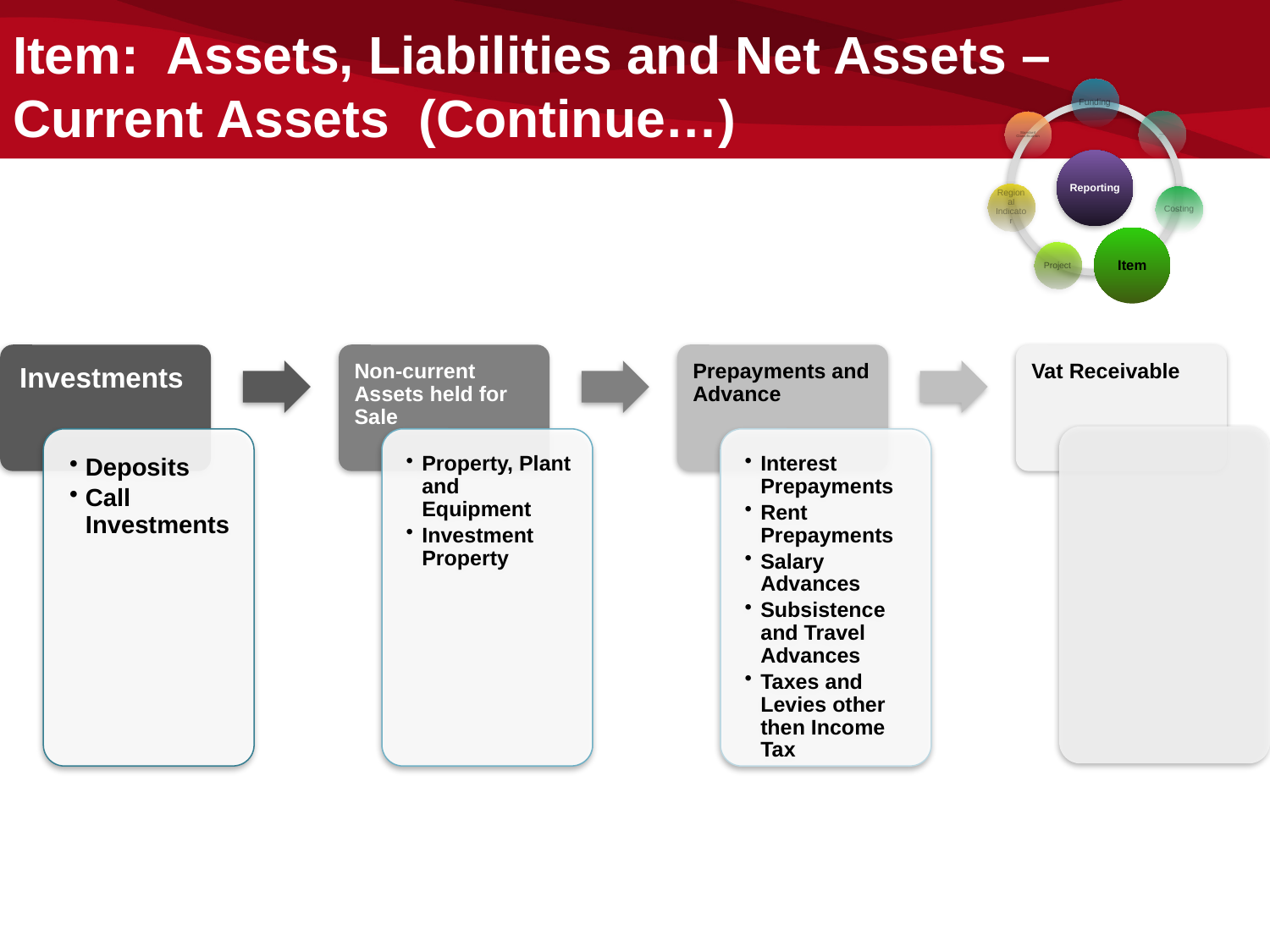

# Item:  Assets, Liabilities and Net Assets – Current Assets  (Continue…)
Reporting
Funding
Function
Costing
Item
Project
Regional Indicator
Standard Classification
Investments
Deposits
Call Investments

Non-current Assets held for Sale
Property, Plant and Equipment
Investment Property

Prepayments and Advance
Interest Prepayments
Rent Prepayments
Salary Advances
Subsistence and Travel Advances
Taxes and Levies other then Income Tax

Vat Receivable

109